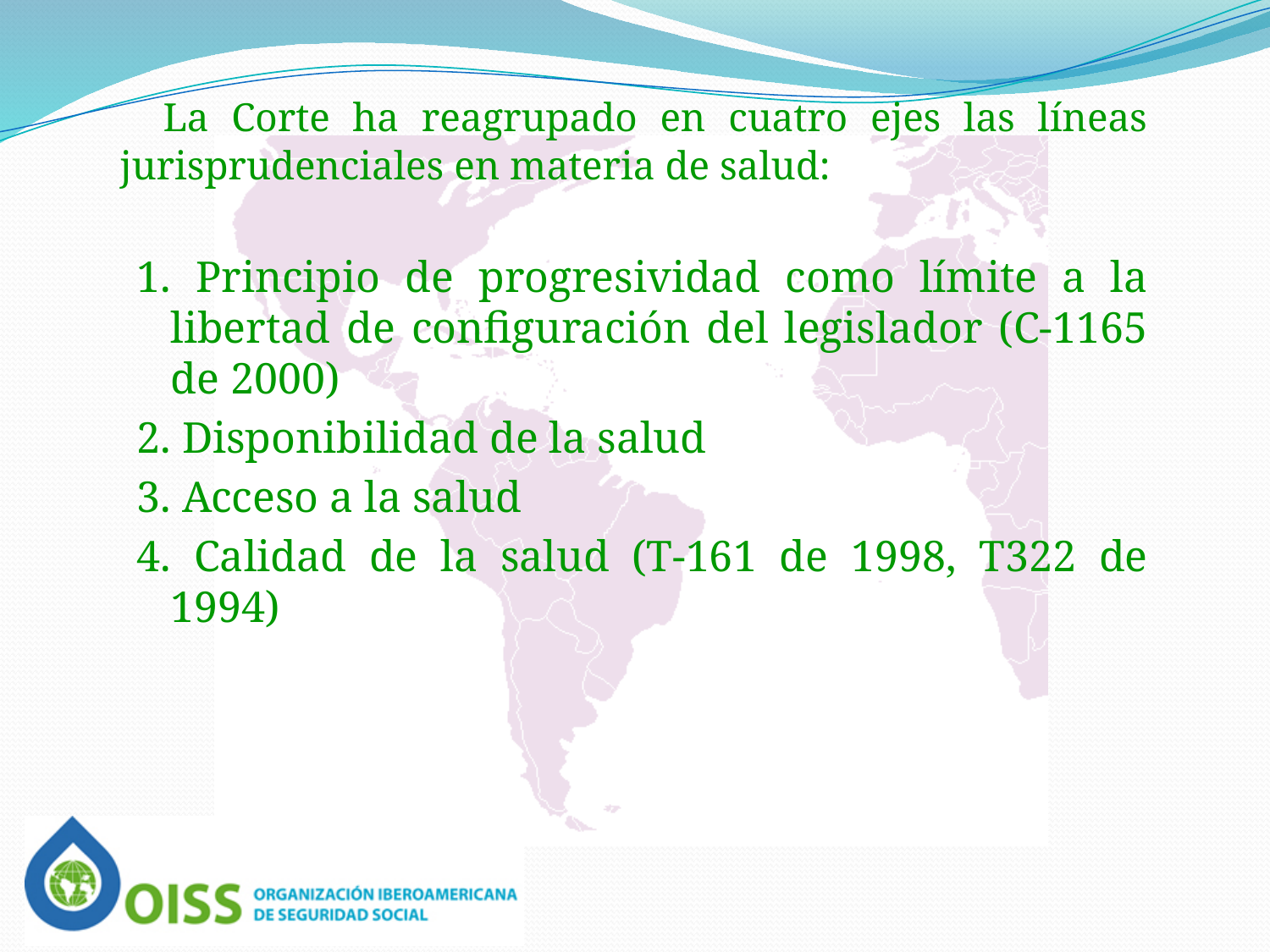

La Corte ha reagrupado en cuatro ejes las líneas jurisprudenciales en materia de salud:

1. Principio de progresividad como límite a la libertad de configuración del legislador (C-1165 de 2000)
2. Disponibilidad de la salud
3. Acceso a la salud
4. Calidad de la salud (T-161 de 1998, T322 de 1994)